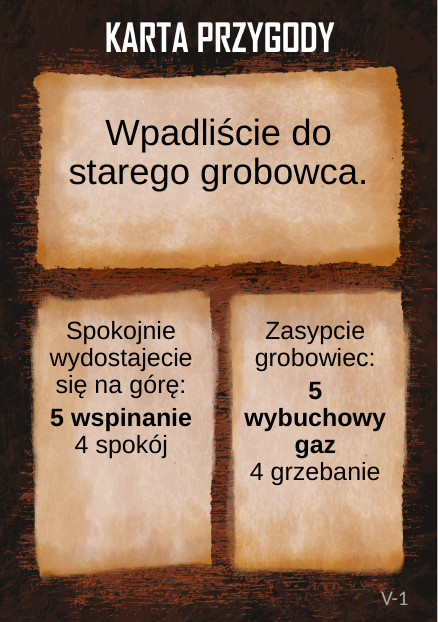

# Wpadliście do starego grobowca.
Spokojnie wydostajecie się na górę:
5 wspinanie
4 spokój
Zasypcie grobowiec:
5 wybuchowy gaz
4 grzebanie
V-1